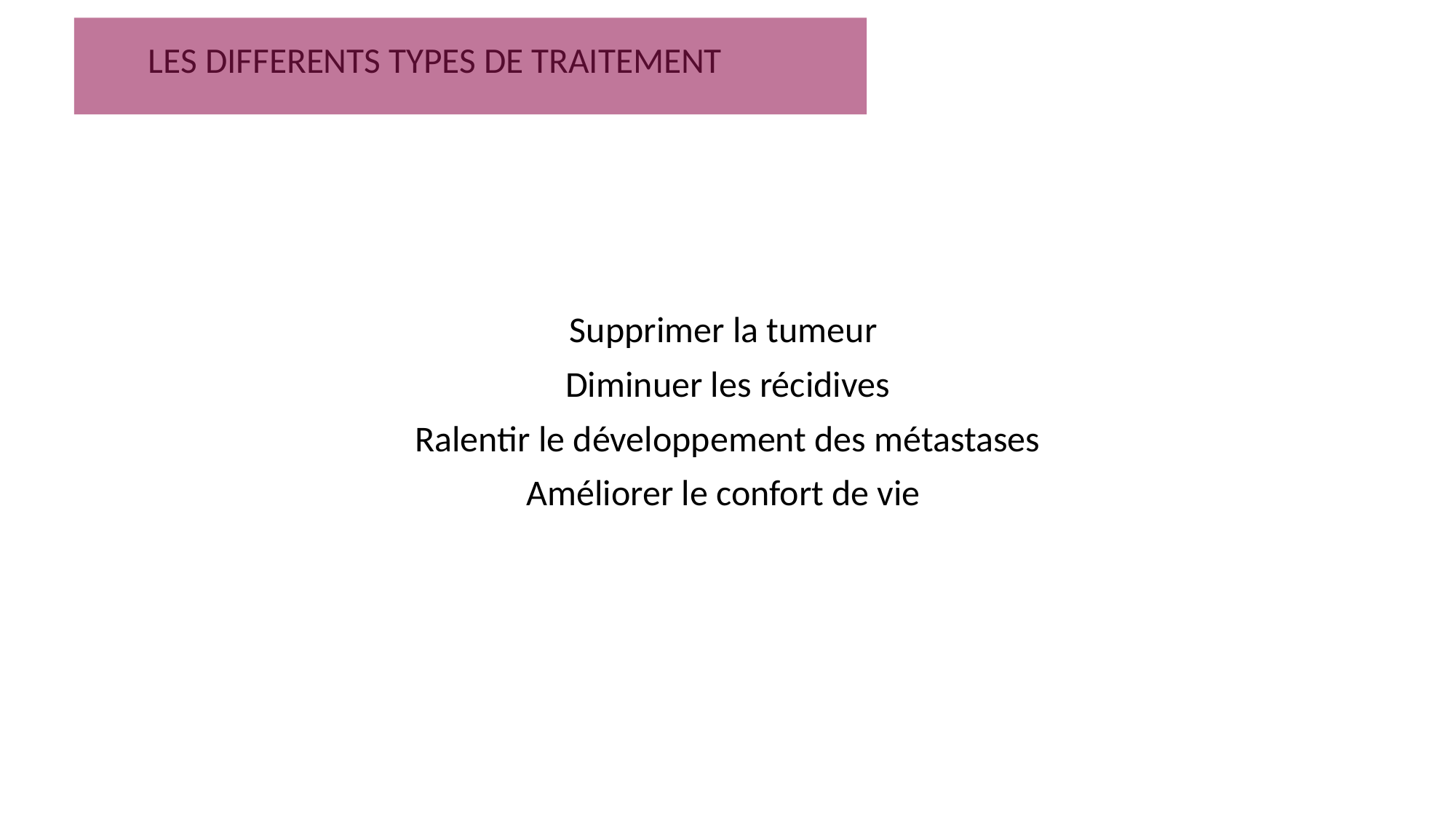

# LES DIFFERENTS TYPES DE TRAITEMENT
Supprimer la tumeur
Diminuer les récidives
Ralentir le développement des métastases
Améliorer le confort de vie